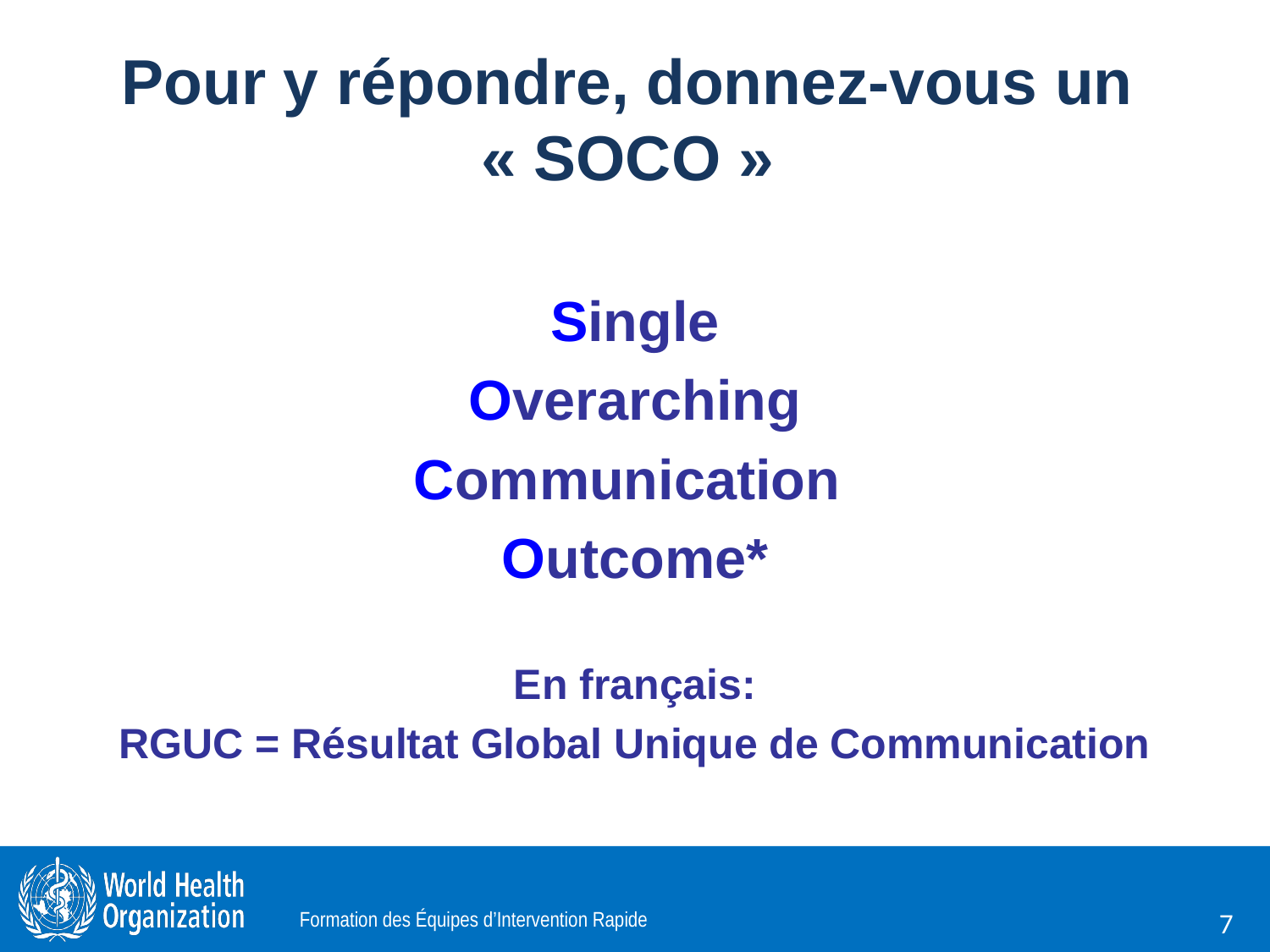

# Pour y répondre, donnez-vous un « SOCO »

Single
Overarching
Communication
Outcome*

En français:
RGUC = Résultat Global Unique de Communication